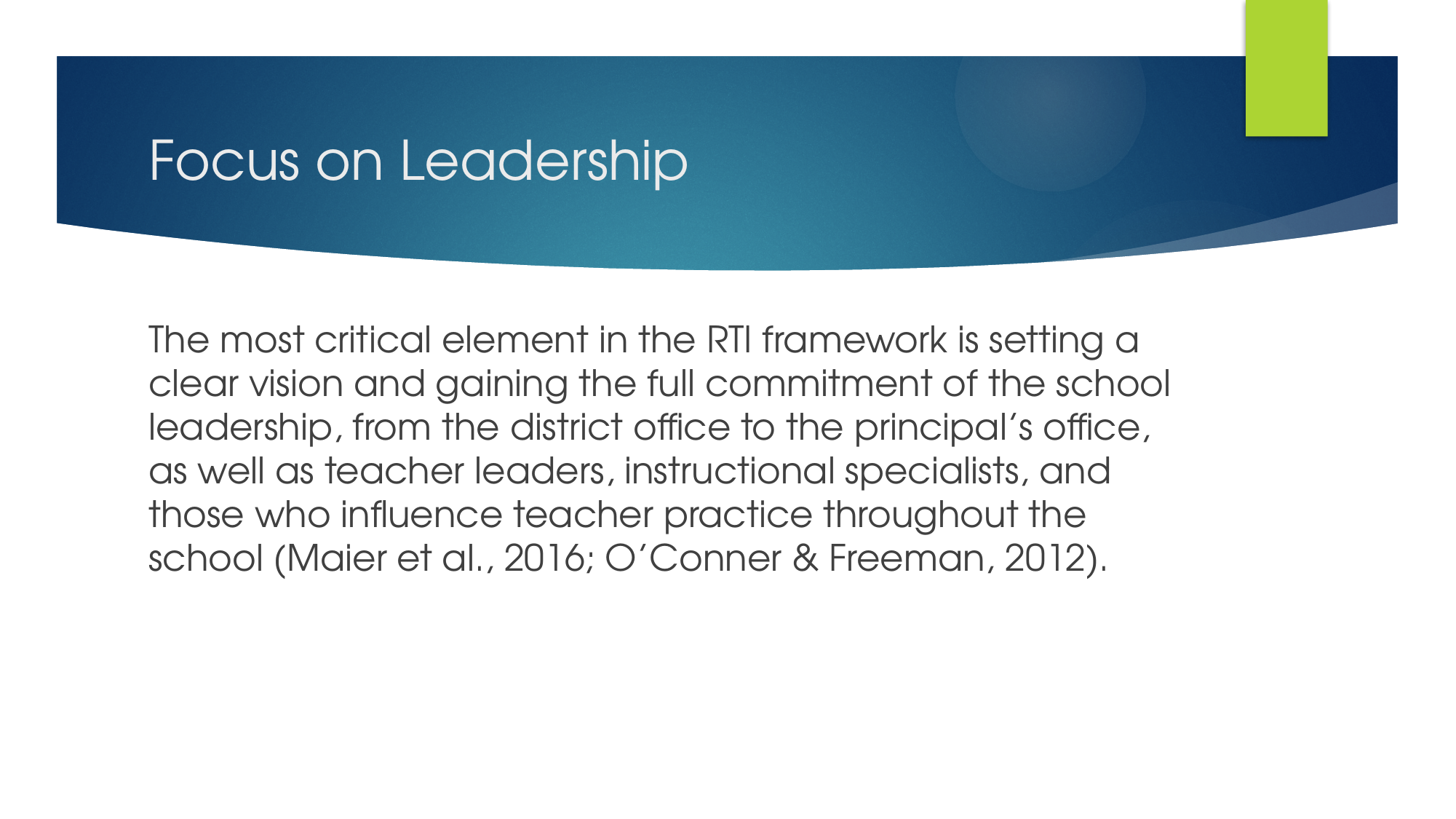

# Focus on Leadership
The most critical element in the RTI framework is setting a clear vision and gaining the full commitment of the school leadership, from the district office to the principal’s office, as well as teacher leaders, instructional specialists, and those who influence teacher practice throughout the school (Maier et al., 2016; O’Conner & Freeman, 2012).